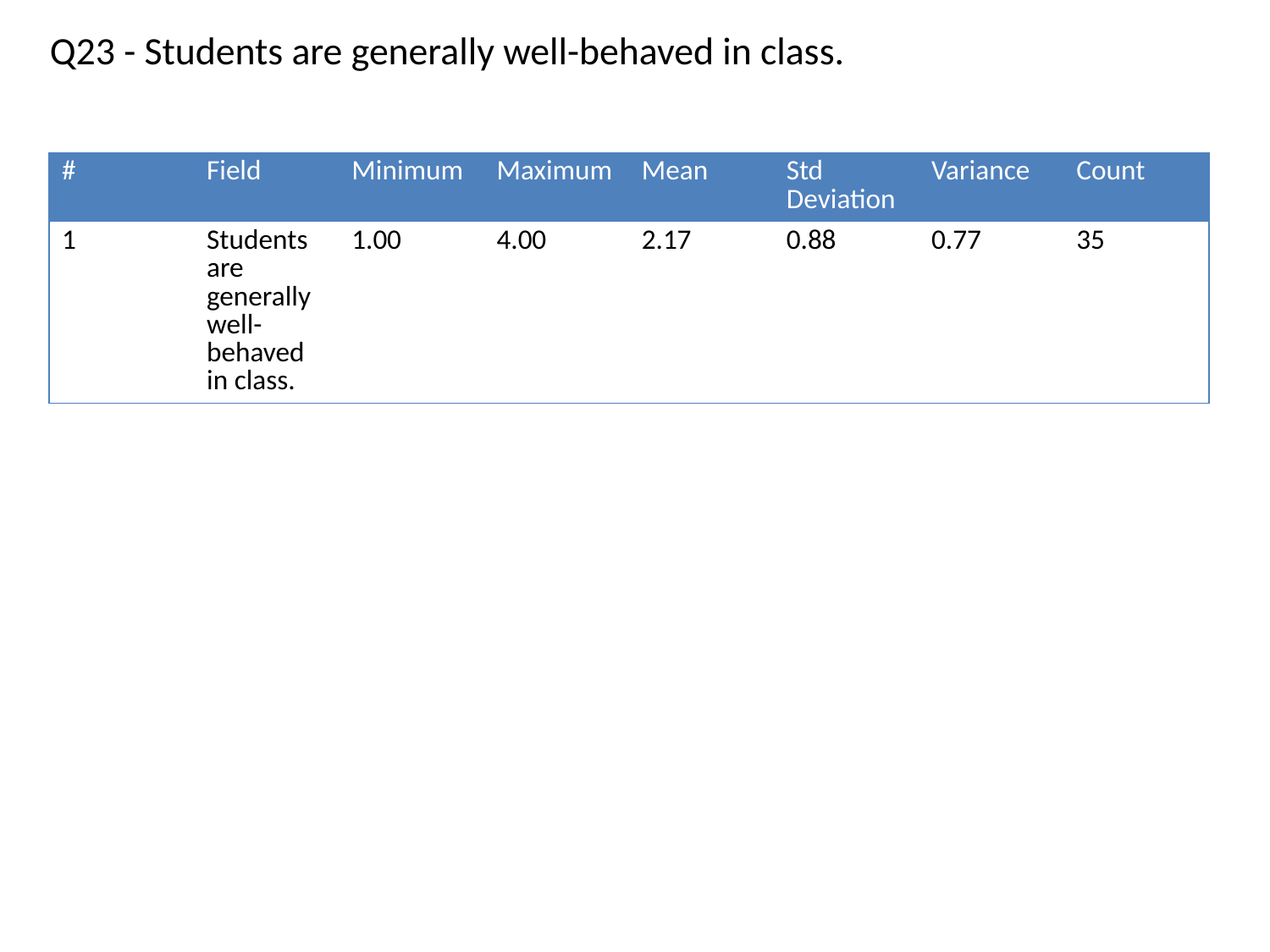

Q23 - Students are generally well-behaved in class.
| # | Field | Minimum | Maximum | Mean | Std Deviation | Variance | Count |
| --- | --- | --- | --- | --- | --- | --- | --- |
| 1 | Students are generally well-behaved in class. | 1.00 | 4.00 | 2.17 | 0.88 | 0.77 | 35 |